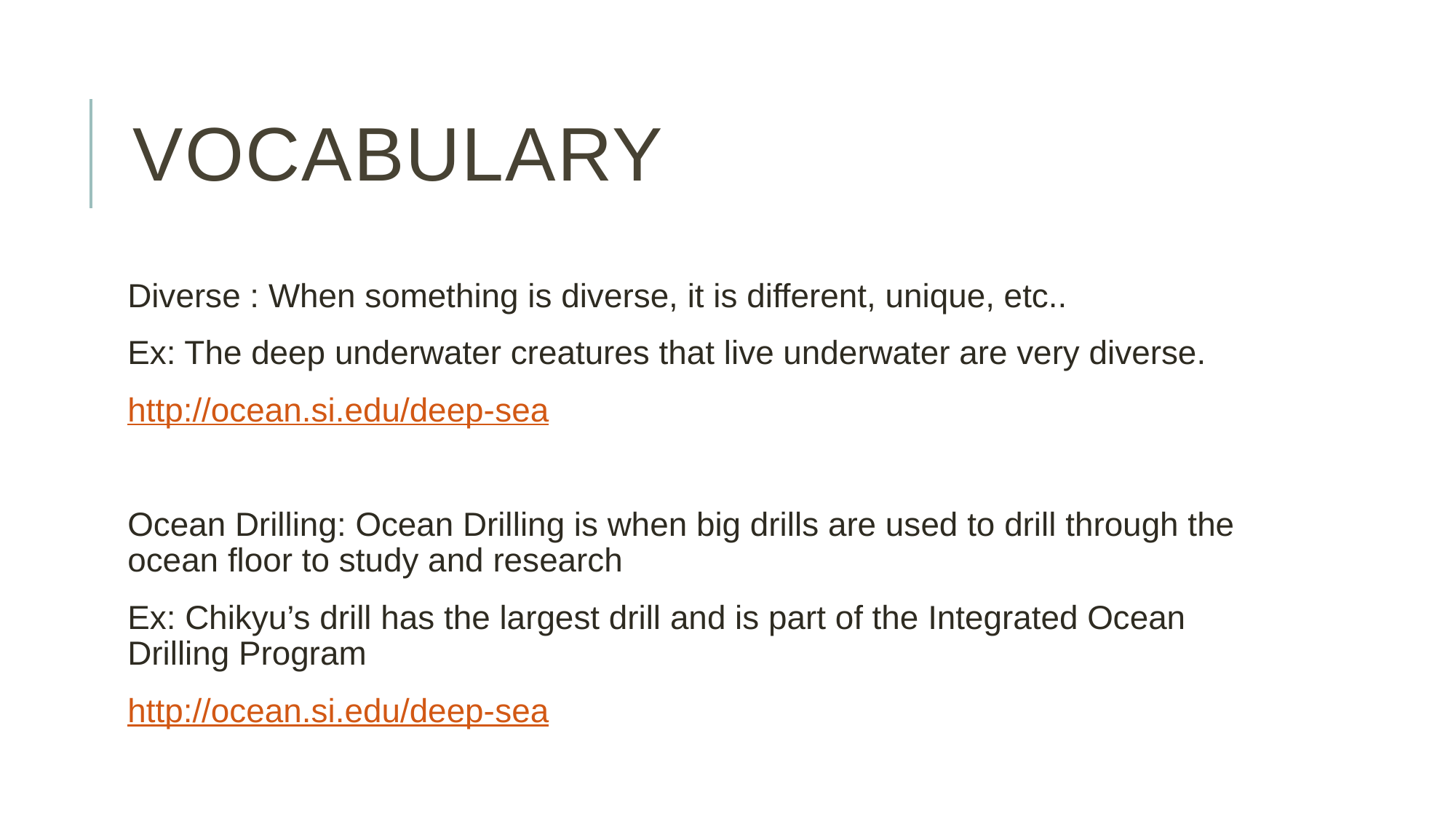

# vocabulary
Diverse : When something is diverse, it is different, unique, etc..
Ex: The deep underwater creatures that live underwater are very diverse.
http://ocean.si.edu/deep-sea

Ocean Drilling: Ocean Drilling is when big drills are used to drill through the ocean floor to study and research
Ex: Chikyu’s drill has the largest drill and is part of the Integrated Ocean Drilling Program
http://ocean.si.edu/deep-sea